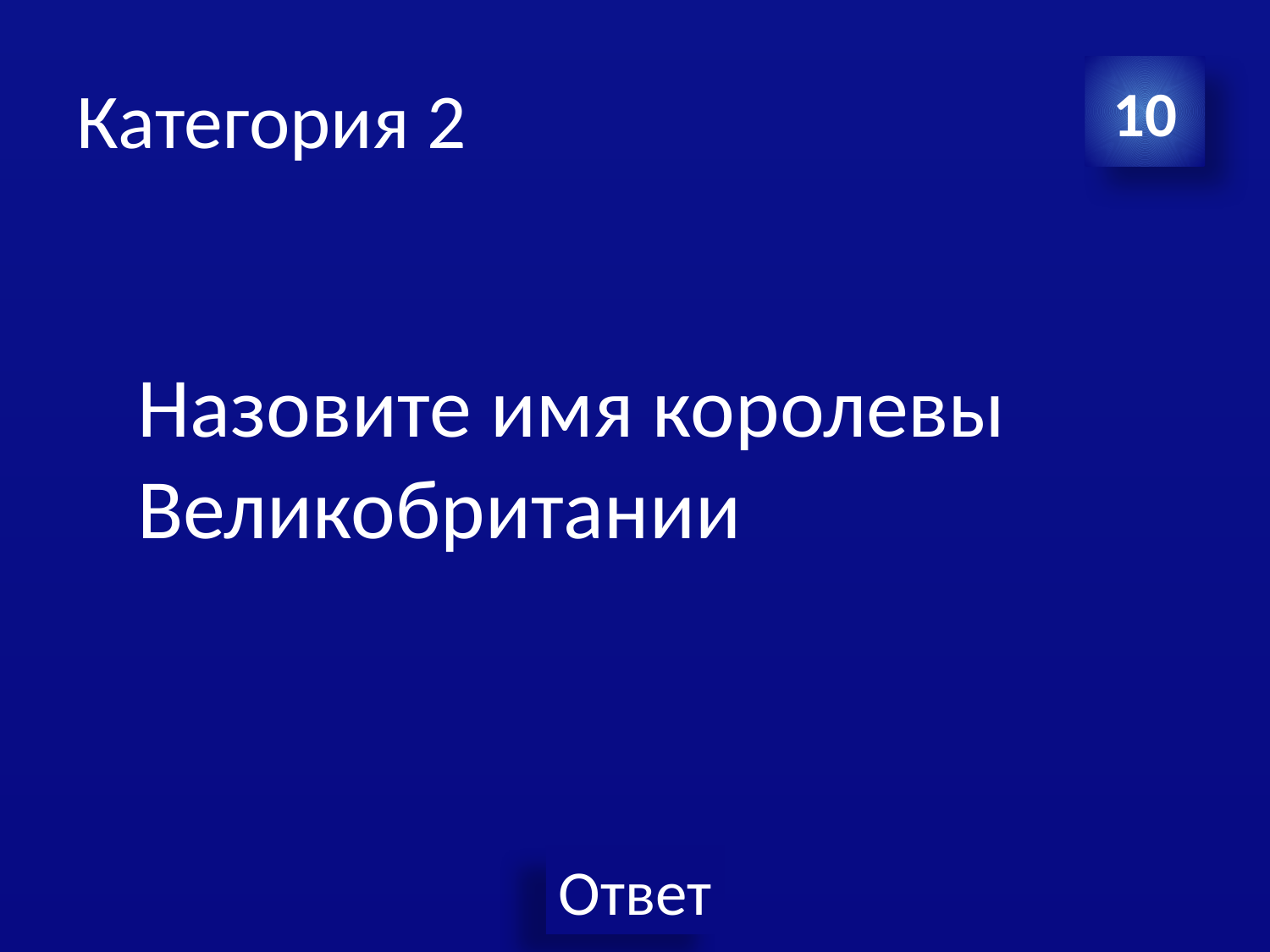

# Категория 2
10
Назовите имя королевы Великобритании